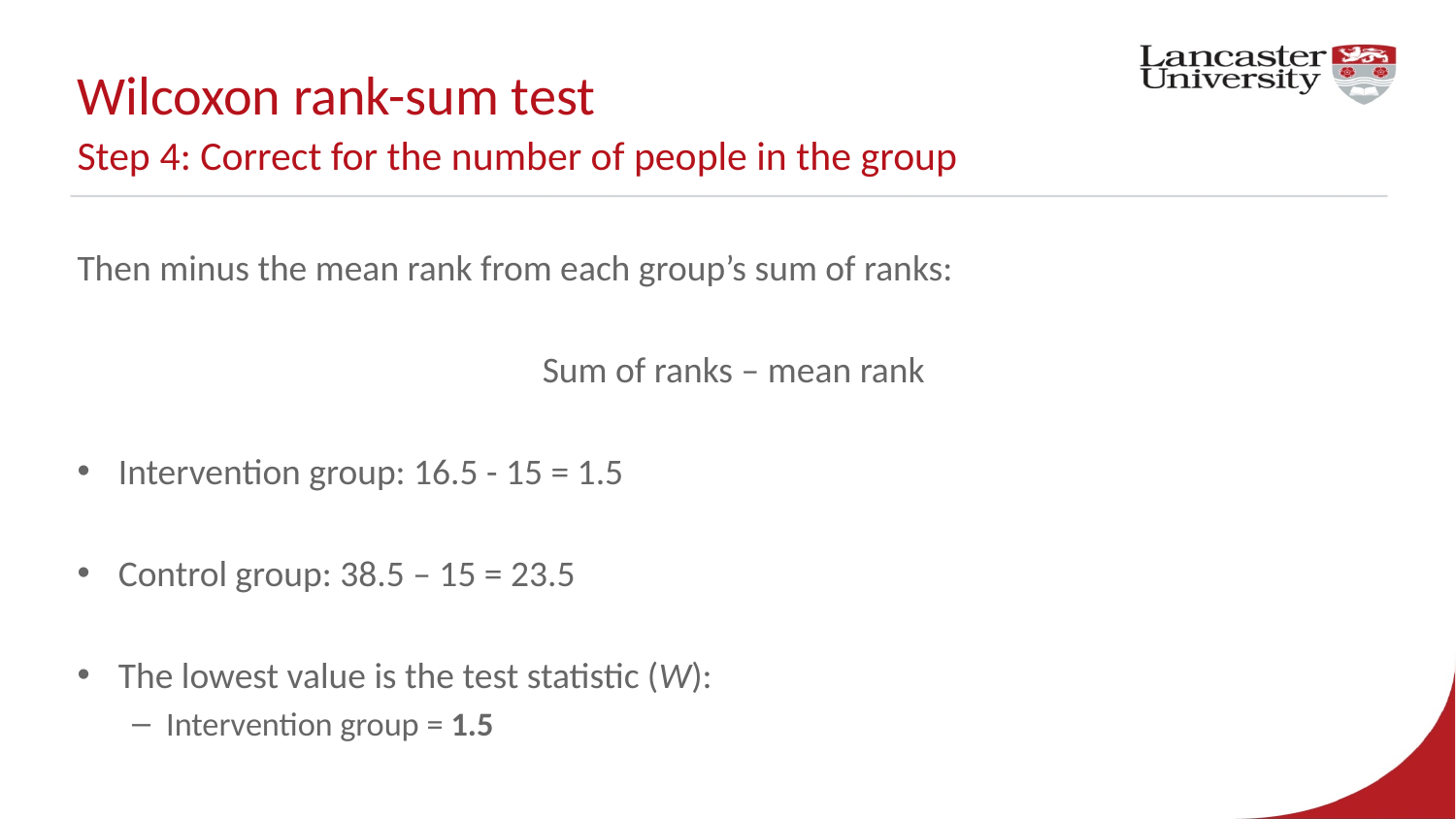

# Wilcoxon rank-sum test Step 4: Correct for the number of people in the group
Then minus the mean rank from each group’s sum of ranks:

Sum of ranks – mean rank

Intervention group: 16.5 - 15 = 1.5

Control group: 38.5 – 15 = 23.5

The lowest value is the test statistic (W):
Intervention group = 1.5